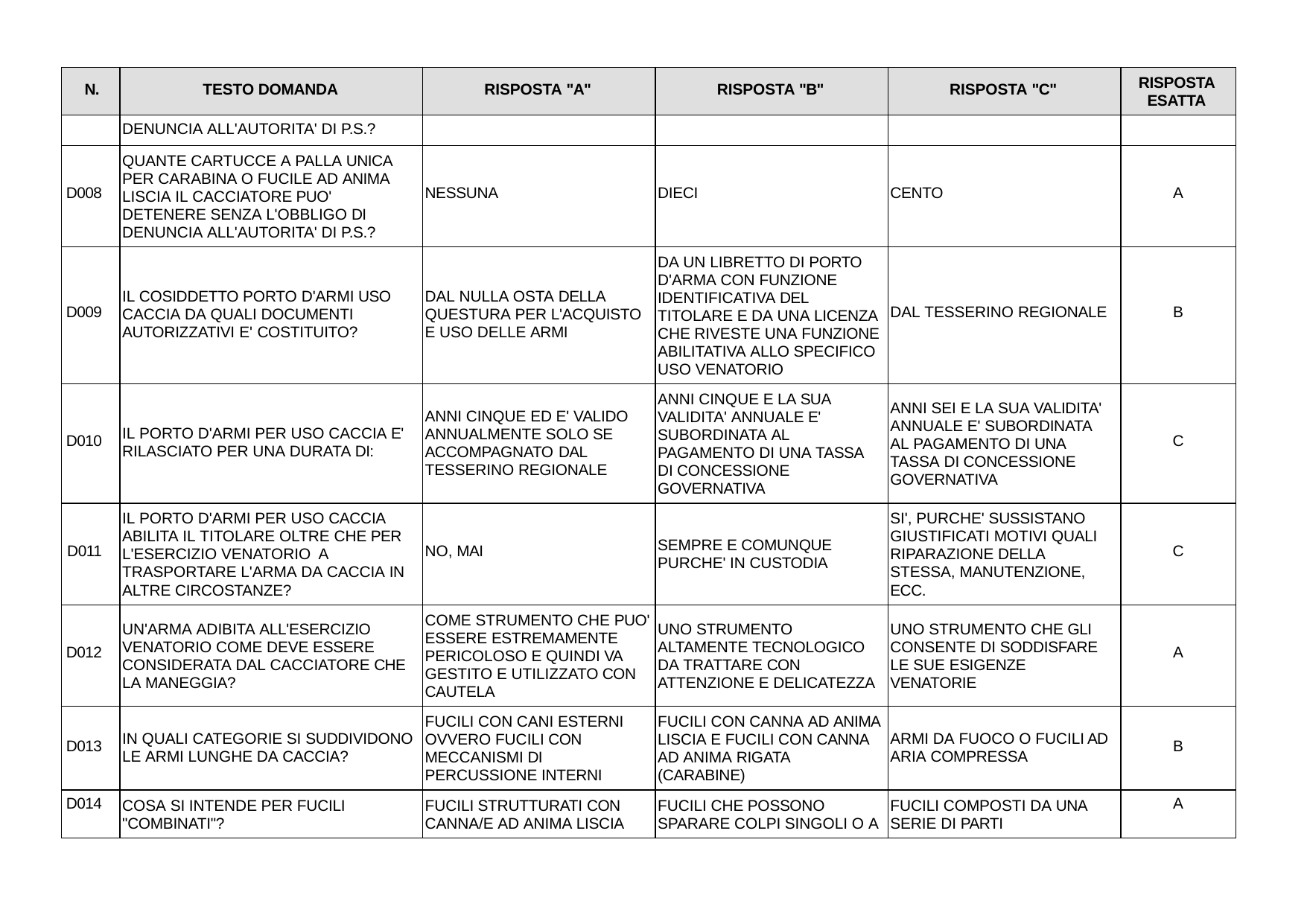

| N. | TESTO DOMANDA | RISPOSTA "A" | RISPOSTA "B" | RISPOSTA "C" | RISPOSTA ESATTA |
| --- | --- | --- | --- | --- | --- |
|  | DENUNCIA ALL'AUTORITA' DI P.S.? |  |  |  |  |
| D008 | QUANTE CARTUCCE A PALLA UNICA PER CARABINA O FUCILE AD ANIMA LISCIA IL CACCIATORE PUO' DETENERE SENZA L'OBBLIGO DI DENUNCIA ALL'AUTORITA' DI P.S.? | NESSUNA | DIECI | CENTO | A |
| D009 | IL COSIDDETTO PORTO D'ARMI USO CACCIA DA QUALI DOCUMENTI AUTORIZZATIVI E' COSTITUITO? | DAL NULLA OSTA DELLA QUESTURA PER L'ACQUISTO E USO DELLE ARMI | DA UN LIBRETTO DI PORTO D'ARMA CON FUNZIONE IDENTIFICATIVA DEL TITOLARE E DA UNA LICENZA CHE RIVESTE UNA FUNZIONE ABILITATIVA ALLO SPECIFICO USO VENATORIO | DAL TESSERINO REGIONALE | B |
| D010 | IL PORTO D'ARMI PER USO CACCIA E' RILASCIATO PER UNA DURATA DI: | ANNI CINQUE ED E' VALIDO ANNUALMENTE SOLO SE ACCOMPAGNATO DAL TESSERINO REGIONALE | ANNI CINQUE E LA SUA VALIDITA' ANNUALE E' SUBORDINATA AL PAGAMENTO DI UNA TASSA DI CONCESSIONE GOVERNATIVA | ANNI SEI E LA SUA VALIDITA' ANNUALE E' SUBORDINATA AL PAGAMENTO DI UNA TASSA DI CONCESSIONE GOVERNATIVA | C |
| D011 | IL PORTO D'ARMI PER USO CACCIA ABILITA IL TITOLARE OLTRE CHE PER L'ESERCIZIO VENATORIO A TRASPORTARE L'ARMA DA CACCIA IN ALTRE CIRCOSTANZE? | NO, MAI | SEMPRE E COMUNQUE PURCHE' IN CUSTODIA | SI', PURCHE' SUSSISTANO GIUSTIFICATI MOTIVI QUALI RIPARAZIONE DELLA STESSA, MANUTENZIONE, ECC. | C |
| D012 | UN'ARMA ADIBITA ALL'ESERCIZIO VENATORIO COME DEVE ESSERE CONSIDERATA DAL CACCIATORE CHE LA MANEGGIA? | COME STRUMENTO CHE PUO' ESSERE ESTREMAMENTE PERICOLOSO E QUINDI VA GESTITO E UTILIZZATO CON CAUTELA | UNO STRUMENTO ALTAMENTE TECNOLOGICO DA TRATTARE CON ATTENZIONE E DELICATEZZA | UNO STRUMENTO CHE GLI CONSENTE DI SODDISFARE LE SUE ESIGENZE VENATORIE | A |
| D013 | IN QUALI CATEGORIE SI SUDDIVIDONO LE ARMI LUNGHE DA CACCIA? | FUCILI CON CANI ESTERNI OVVERO FUCILI CON MECCANISMI DI PERCUSSIONE INTERNI | FUCILI CON CANNA AD ANIMA LISCIA E FUCILI CON CANNA AD ANIMA RIGATA (CARABINE) | ARMI DA FUOCO O FUCILI AD ARIA COMPRESSA | B |
| D014 | COSA SI INTENDE PER FUCILI "COMBINATI"? | FUCILI STRUTTURATI CON CANNA/E AD ANIMA LISCIA | FUCILI CHE POSSONO SPARARE COLPI SINGOLI O A | FUCILI COMPOSTI DA UNA SERIE DI PARTI | A |